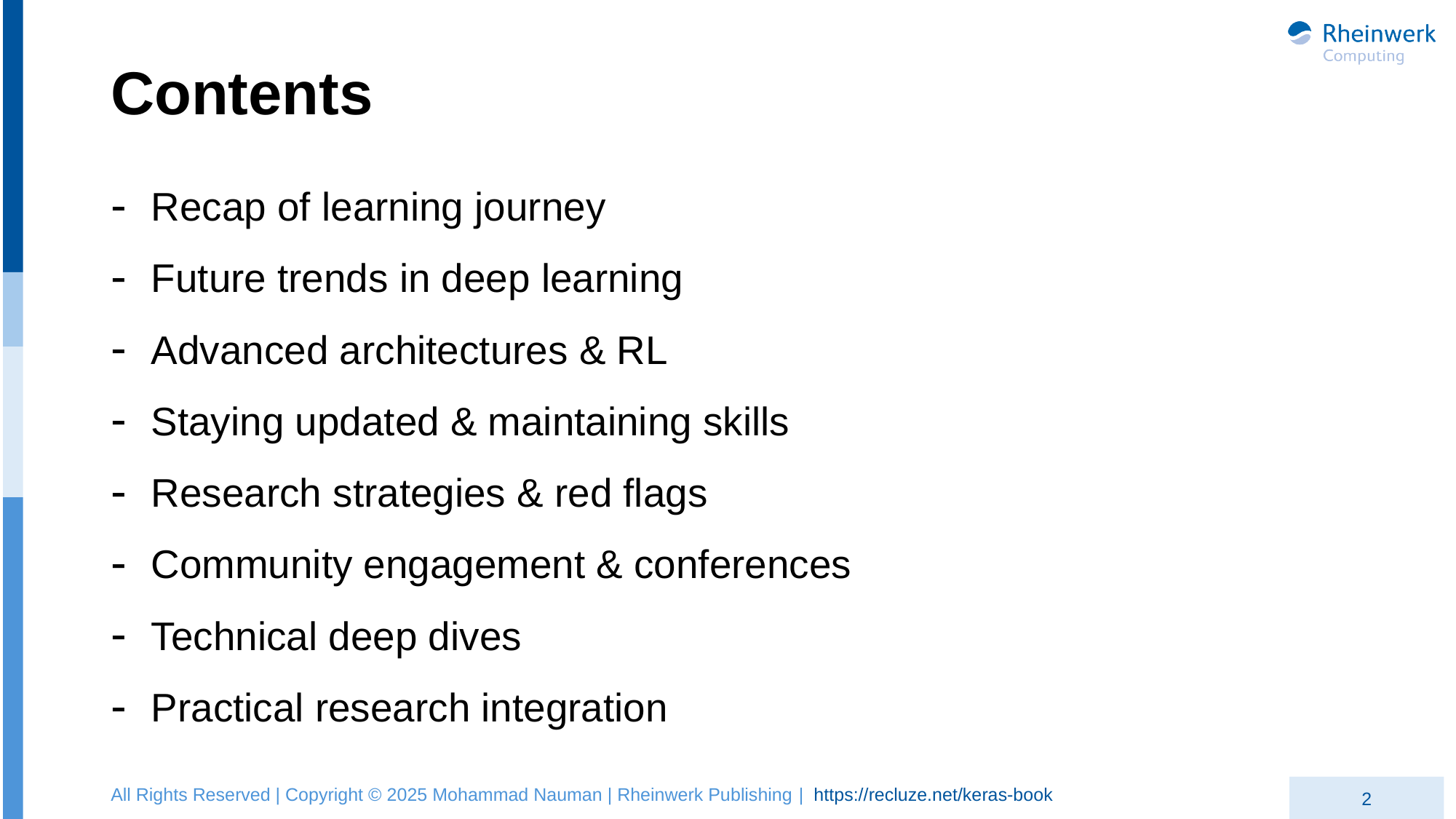

# Contents
Recap of learning journey
Future trends in deep learning
Advanced architectures & RL
Staying updated & maintaining skills
Research strategies & red flags
Community engagement & conferences
Technical deep dives
Practical research integration